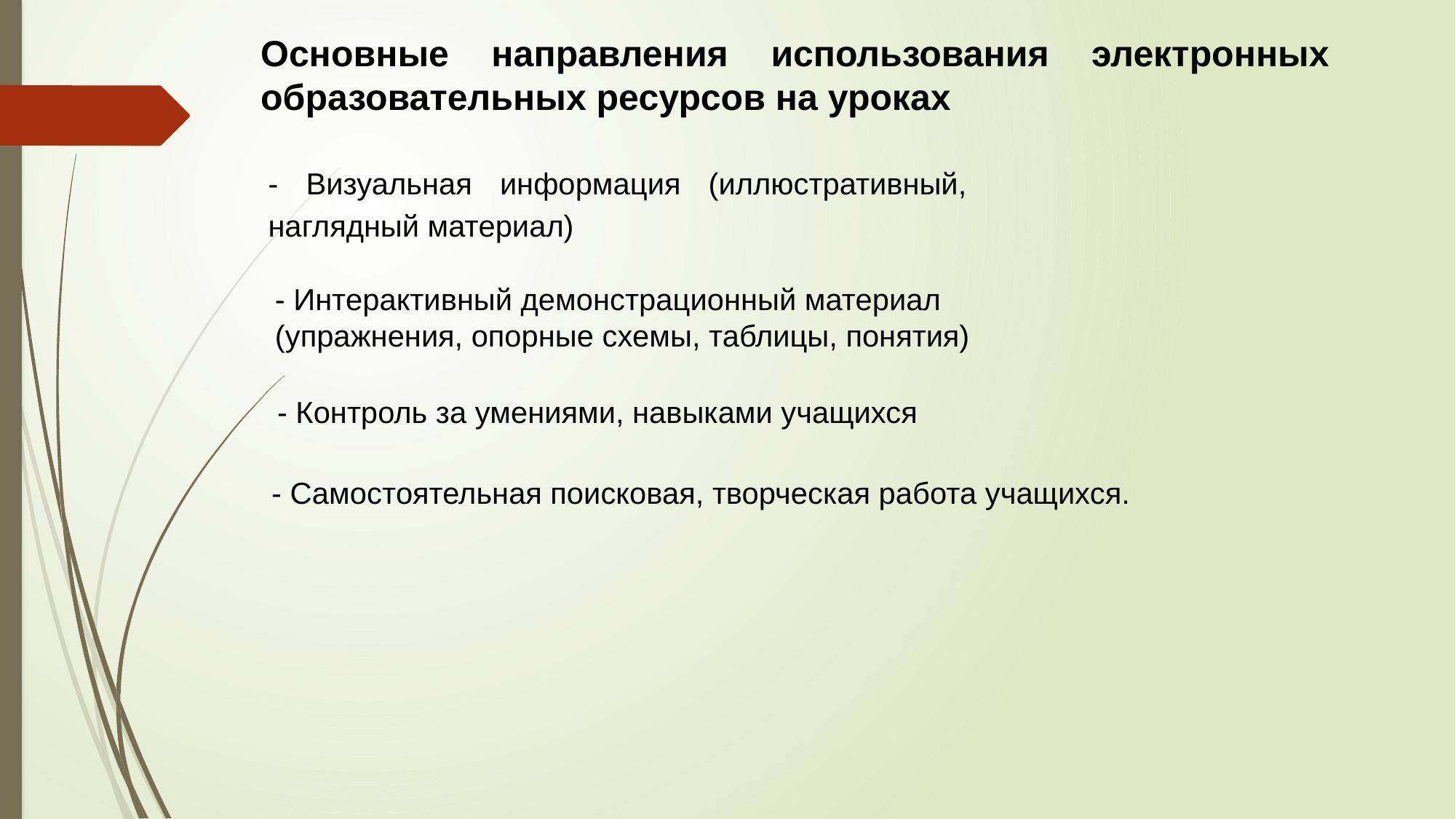

Основные направления использования электронных образовательных ресурсов на уроках
- Визуальная информация (иллюстративный, наглядный материал)
- Интерактивный демонстрационный материал (упражнения, опорные схемы, таблицы, понятия)
- Контроль за умениями, навыками учащихся
- Самостоятельная поисковая, творческая работа учащихся.